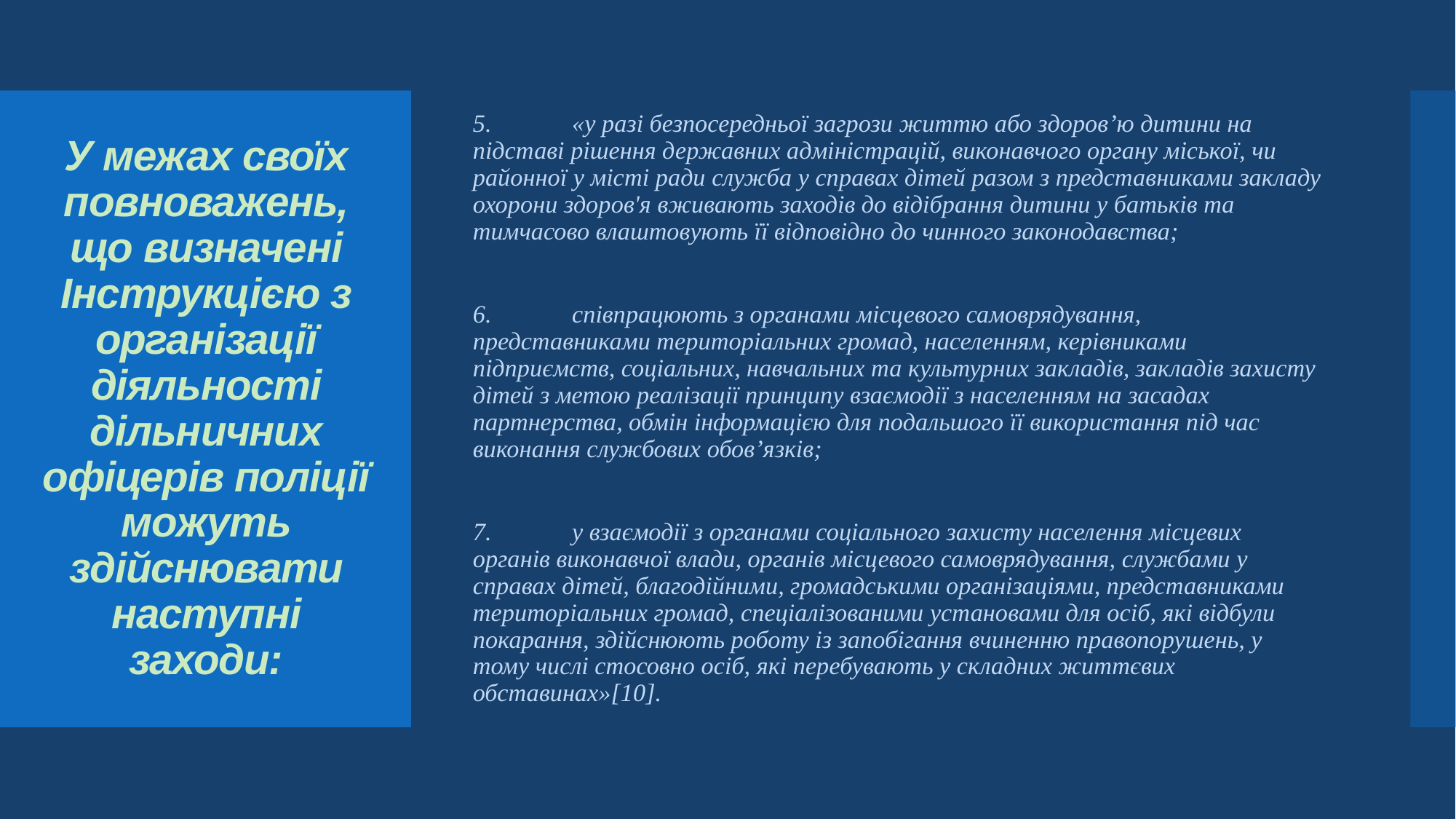

5.             «у разі безпосередньої загрози життю або здоров’ю дитини на підставі рішення державних адміністрацій, виконавчого органу міської, чи районної у місті ради служба у справах дітей разом з представниками закладу охорони здоров'я вживають заходів до відібрання дитини у батьків та тимчасово влаштовують її відповідно до чинного законодавства;

6.             співпрацюють з органами місцевого самоврядування,  представниками територіальних громад, населенням, керівниками підприємств, соціальних, навчальних та культурних закладів, закладів захисту дітей з метою реалізації принципу взаємодії з населенням на засадах партнерства, обмін інформацією для подальшого її використання під час виконання службових обов’язків;

7.             у взаємодії з органами соціального захисту населення місцевих органів виконавчої влади, органів місцевого самоврядування, службами у справах дітей, благодійними, громадськими організаціями, представниками територіальних громад, спеціалізованими установами для осіб, які відбули покарання, здійснюють роботу із запобігання вчиненню правопорушень, у тому числі стосовно осіб, які перебувають у складних життєвих обставинах»[10].
# У межах своїх повноважень, що визначені Інструкцією з організації діяльності дільничних офіцерів поліції можуть здійснювати наступні заходи: